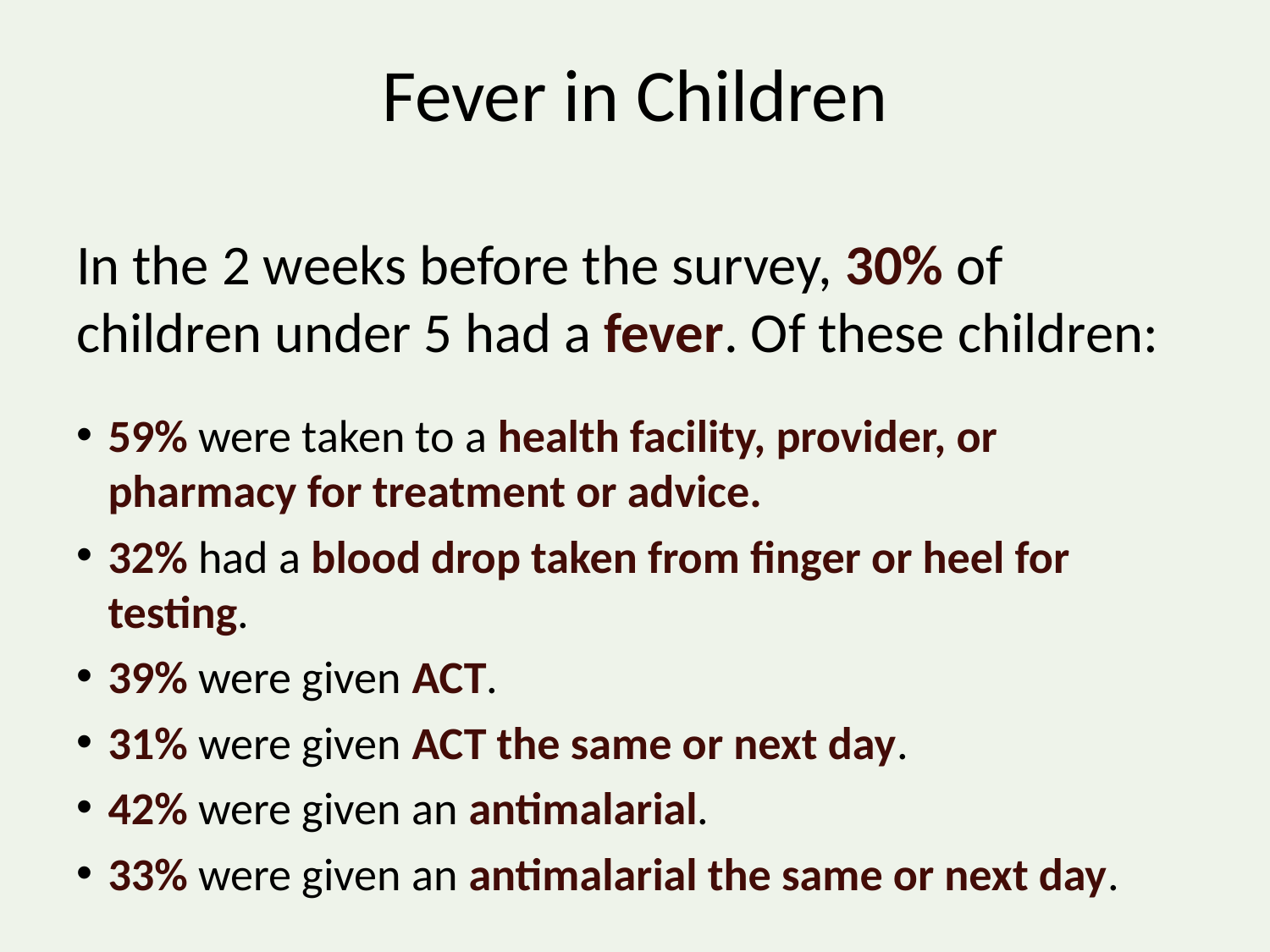

Fever in Children
In the 2 weeks before the survey, 30% of children under 5 had a fever. Of these children:

59% were taken to a health facility, provider, or pharmacy for treatment or advice.
32% had a blood drop taken from finger or heel for testing.
39% were given ACT.
31% were given ACT the same or next day.
42% were given an antimalarial.
33% were given an antimalarial the same or next day.